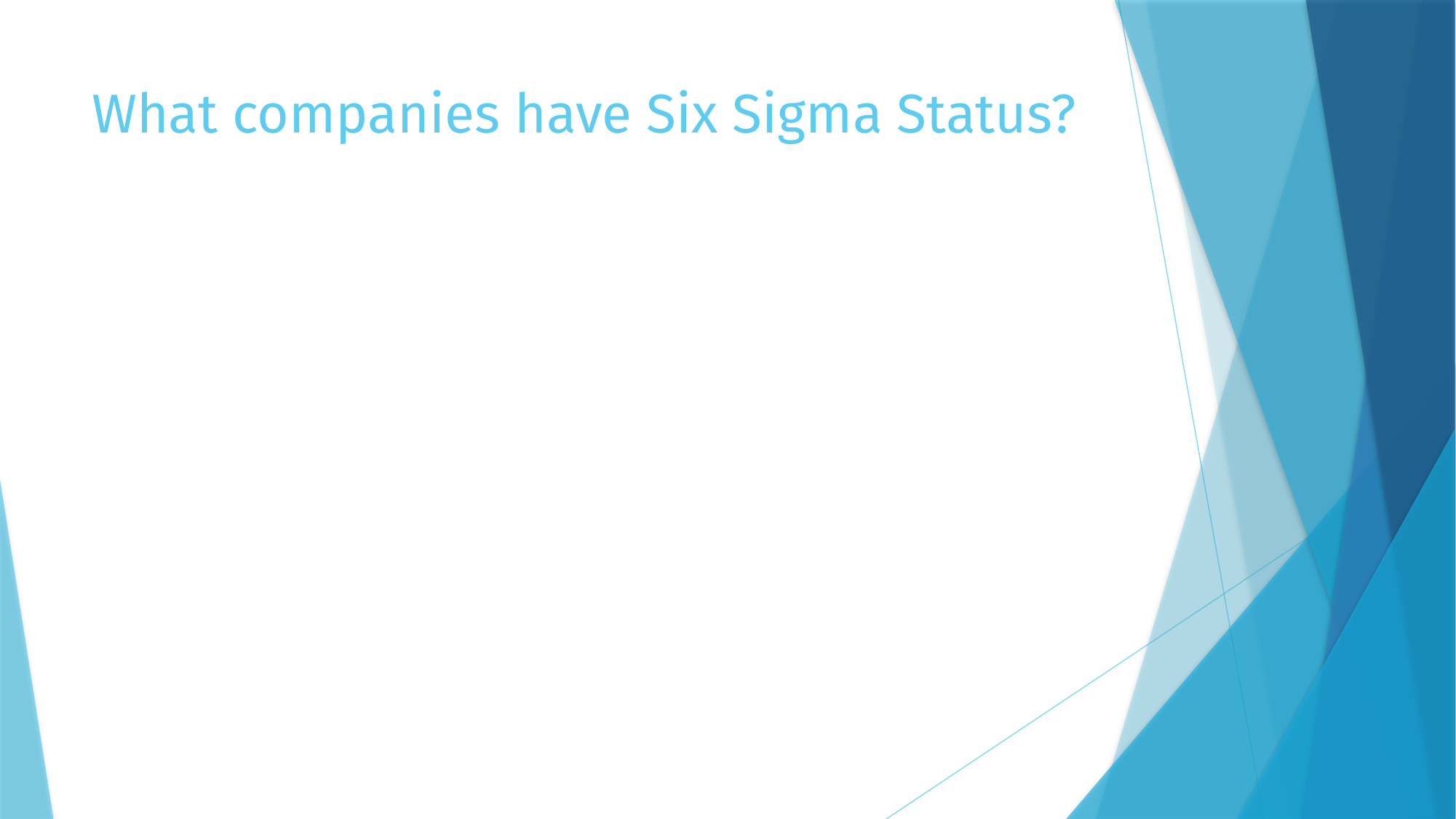

# What companies have Six Sigma Status?